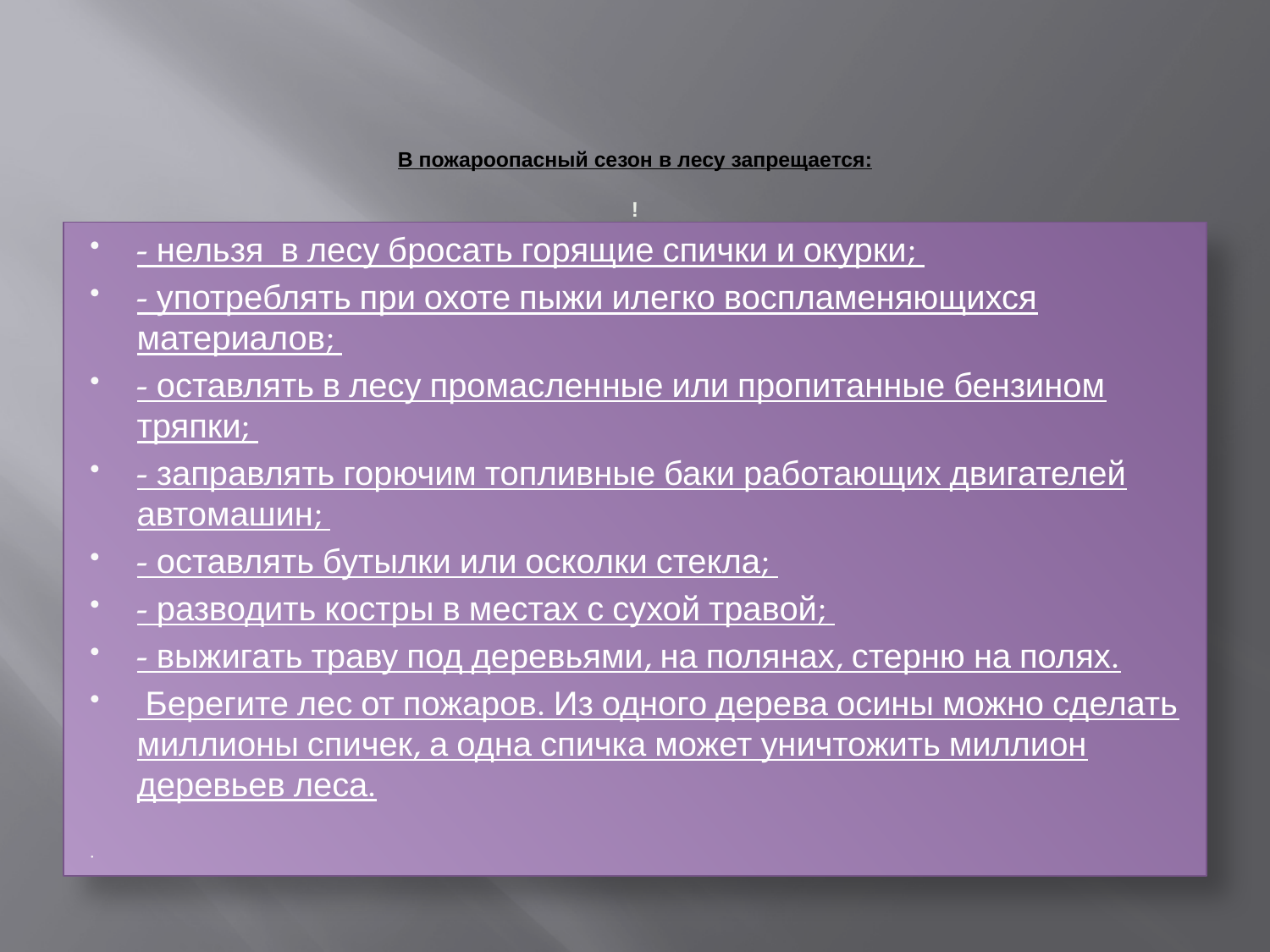

# В пожароопасный сезон в лесу запрещается:   !
- нельзя  в лесу бросать горящие спички и окурки;
- употреблять при охоте пыжи илегко воспламеняющихся материалов;
- оставлять в лесу промасленные или пропитанные бензином тряпки;
- заправлять горючим топливные баки работающих двигателей автомашин;
- оставлять бутылки или осколки стекла;
- разводить костры в местах с сухой травой;
- выжигать траву под деревьями, на полянах, стерню на полях.
 Берегите лес от пожаров. Из одного дерева осины можно сделать миллионы спичек, а одна спичка может уничтожить миллион деревьев леса.